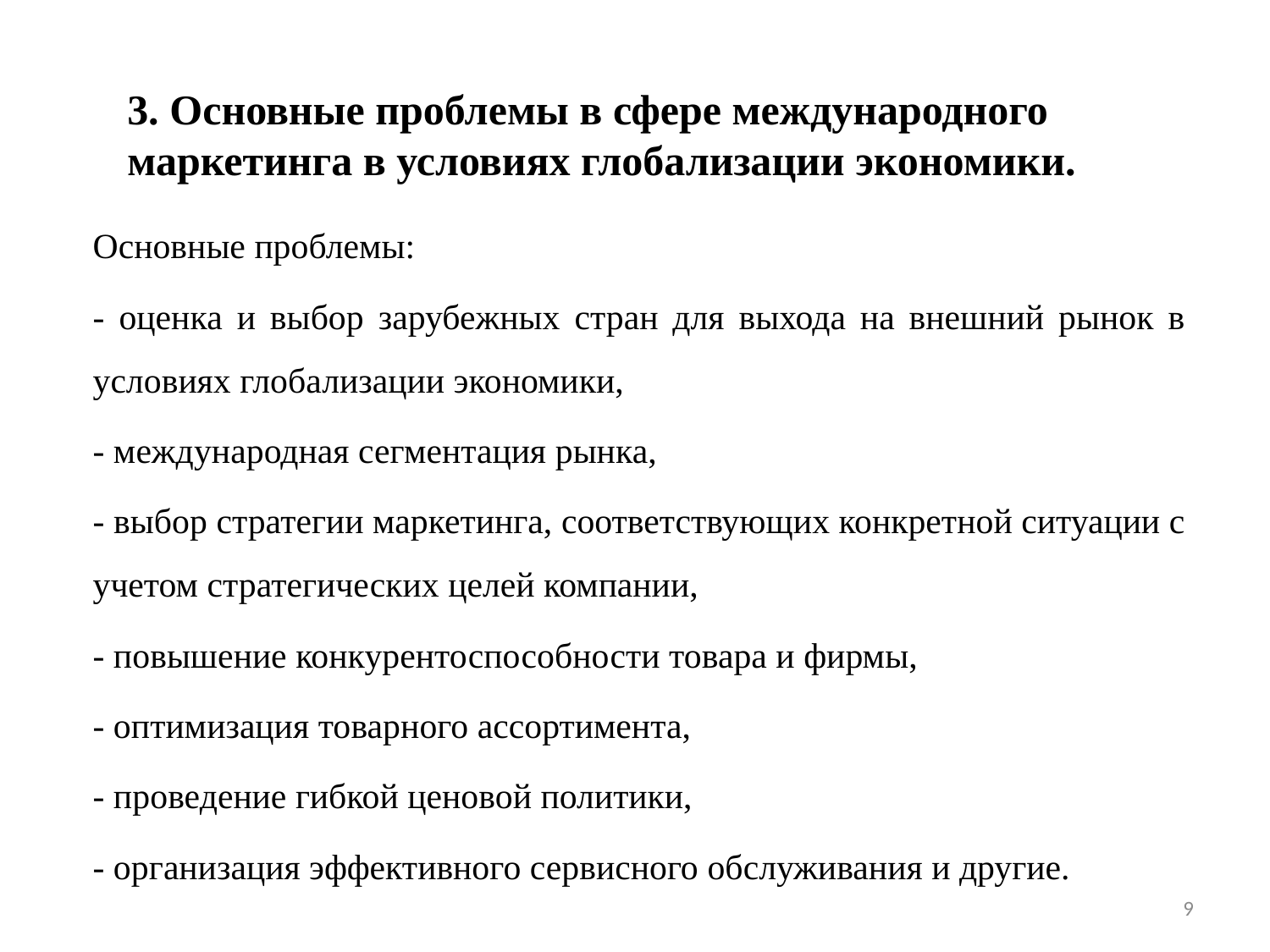

3. Основные проблемы в сфере международного маркетинга в условиях глобализации экономики.
Основные проблемы:
- оценка и выбор зарубежных стран для выхода на внешний рынок в условиях глобализации экономики,
- международная сегментация рынка,
- выбор стратегии маркетинга, соответствующих конкретной ситуации с учетом стратегических целей компании,
- повышение конкурентоспособности товара и фирмы,
- оптимизация товарного ассортимента,
- проведение гибкой ценовой политики,
- организация эффективного сервисного обслуживания и другие.
9